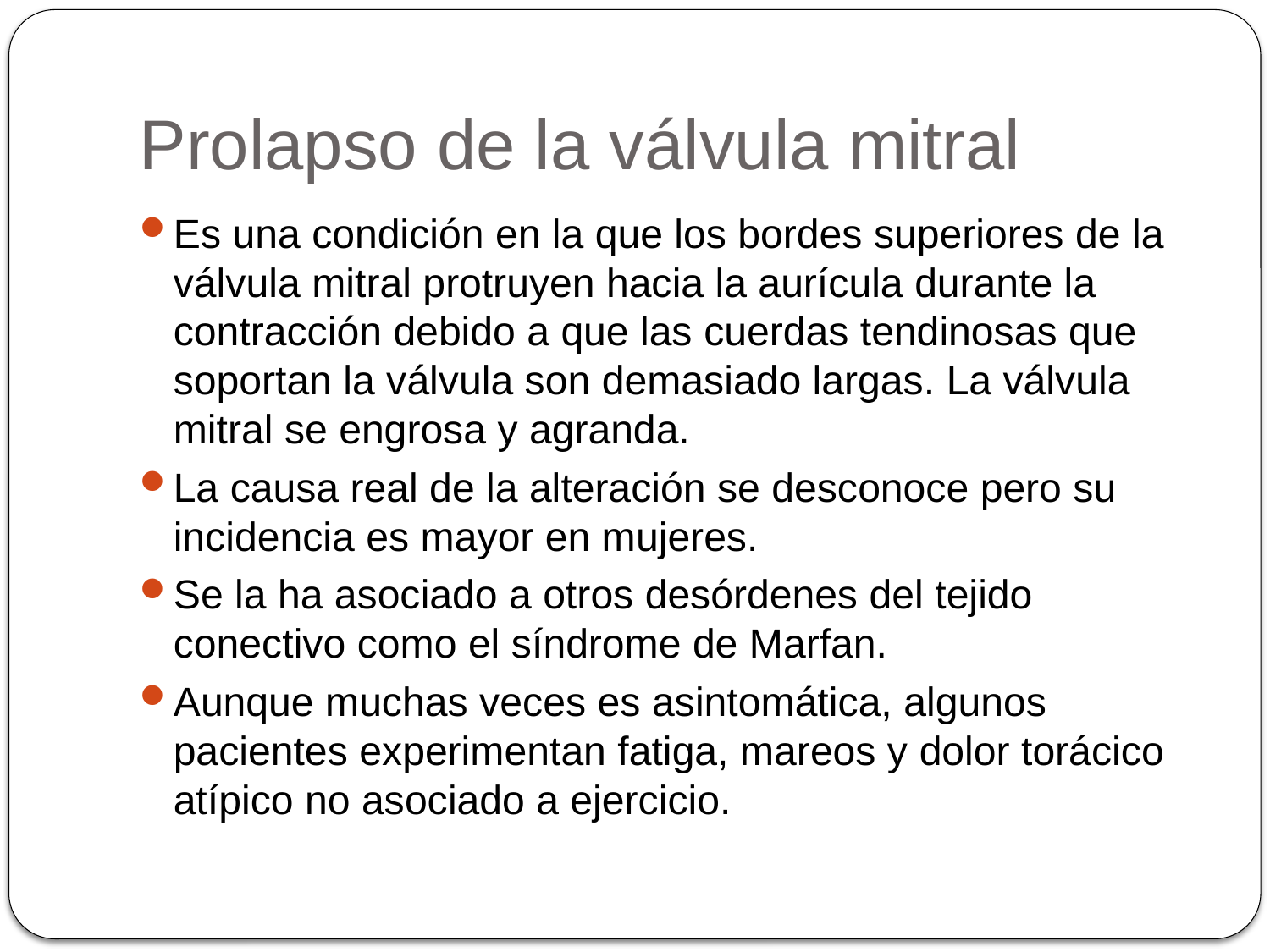

# Prolapso de la válvula mitral
Es una condición en la que los bordes superiores de la válvula mitral protruyen hacia la aurícula durante la contracción debido a que las cuerdas tendinosas que soportan la válvula son demasiado largas. La válvula mitral se engrosa y agranda.
La causa real de la alteración se desconoce pero su incidencia es mayor en mujeres.
Se la ha asociado a otros desórdenes del tejido conectivo como el síndrome de Marfan.
Aunque muchas veces es asintomática, algunos pacientes experimentan fatiga, mareos y dolor torácico atípico no asociado a ejercicio.